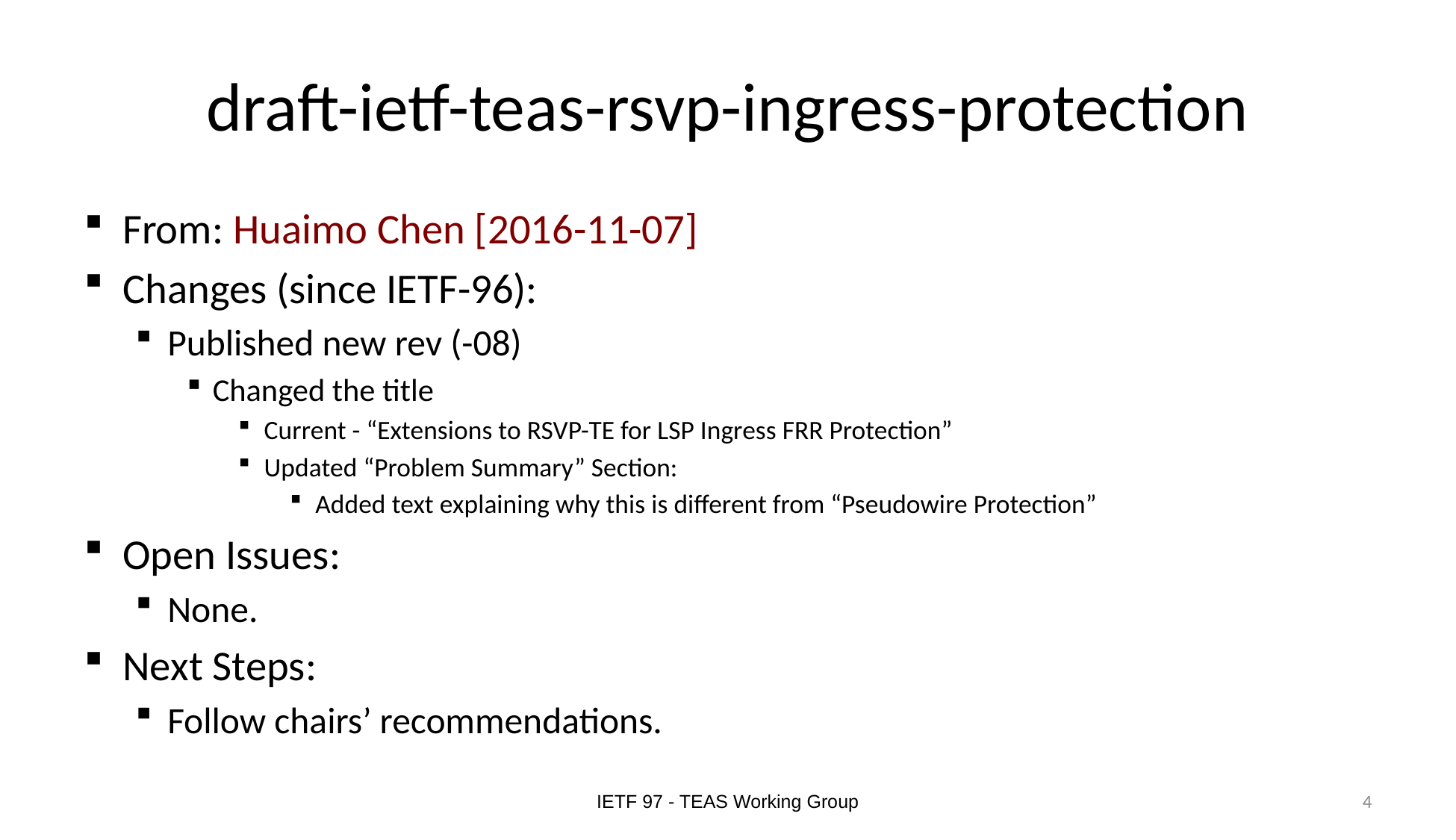

# draft-ietf-teas-rsvp-ingress-protection
From: Huaimo Chen [2016-11-07]
Changes (since IETF-96):
Published new rev (-08)
Changed the title
Current - “Extensions to RSVP-TE for LSP Ingress FRR Protection”
Updated “Problem Summary” Section:
Added text explaining why this is different from “Pseudowire Protection”
Open Issues:
None.
Next Steps:
Follow chairs’ recommendations.
IETF 97 - TEAS Working Group
4